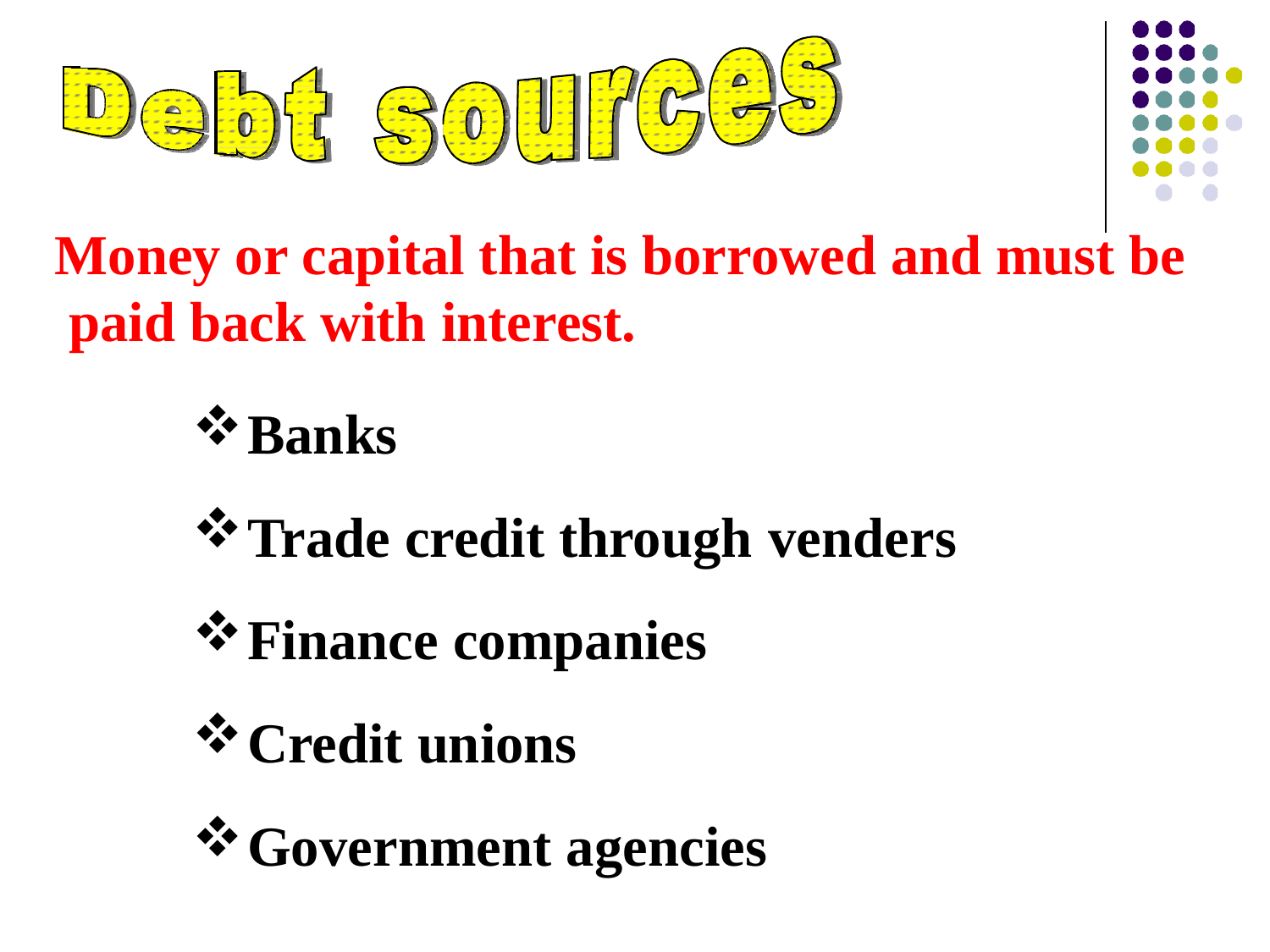

Money or capital that is borrowed and must be  paid back with interest.
Banks
Trade credit through venders
Finance companies
Credit unions
Government agencies